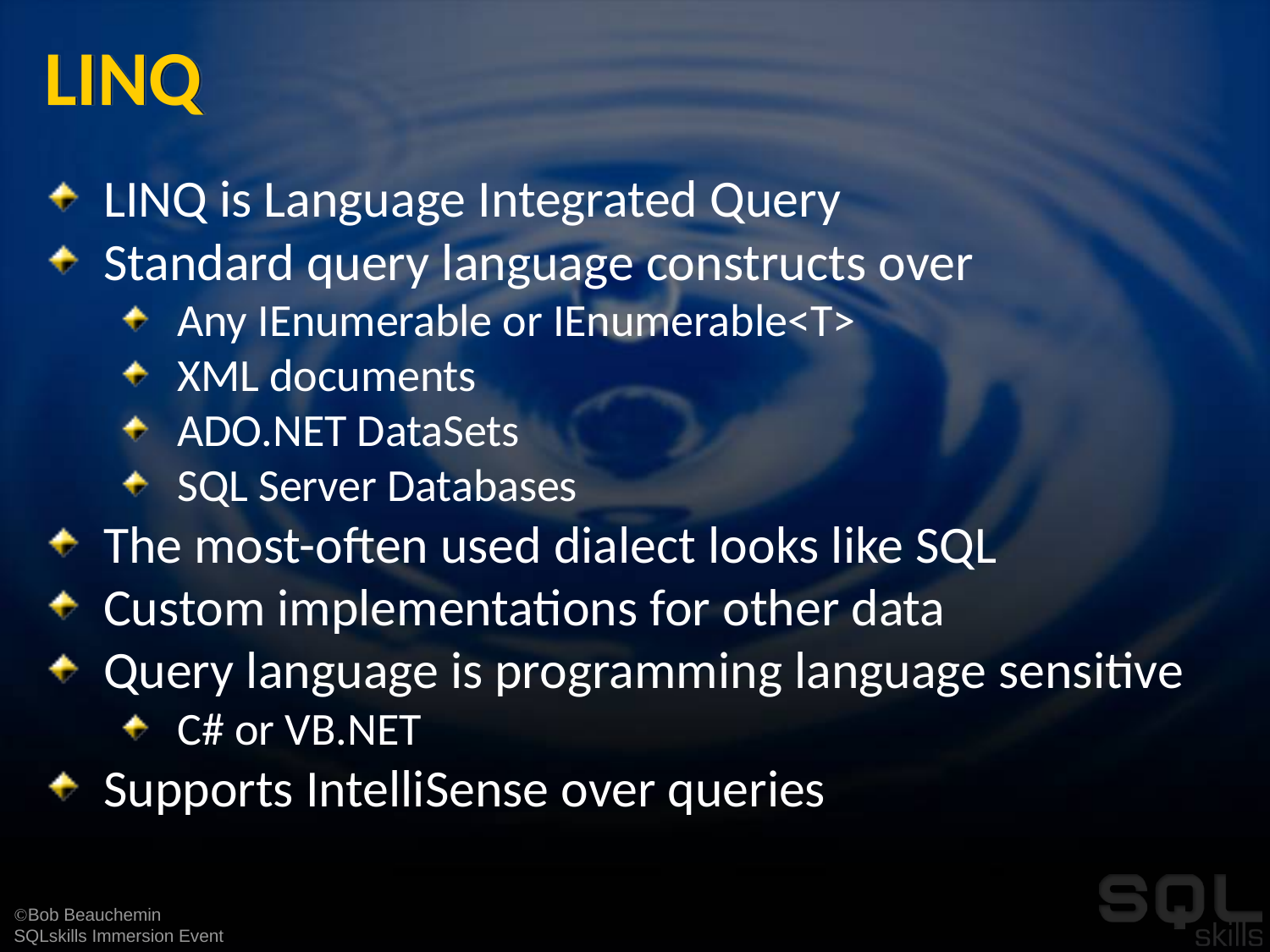

# LINQ
LINQ is Language Integrated Query
Standard query language constructs over
Any IEnumerable or IEnumerable<T>
XML documents
ADO.NET DataSets
SQL Server Databases
The most-often used dialect looks like SQL
Custom implementations for other data
Query language is programming language sensitive
C# or VB.NET
Supports IntelliSense over queries